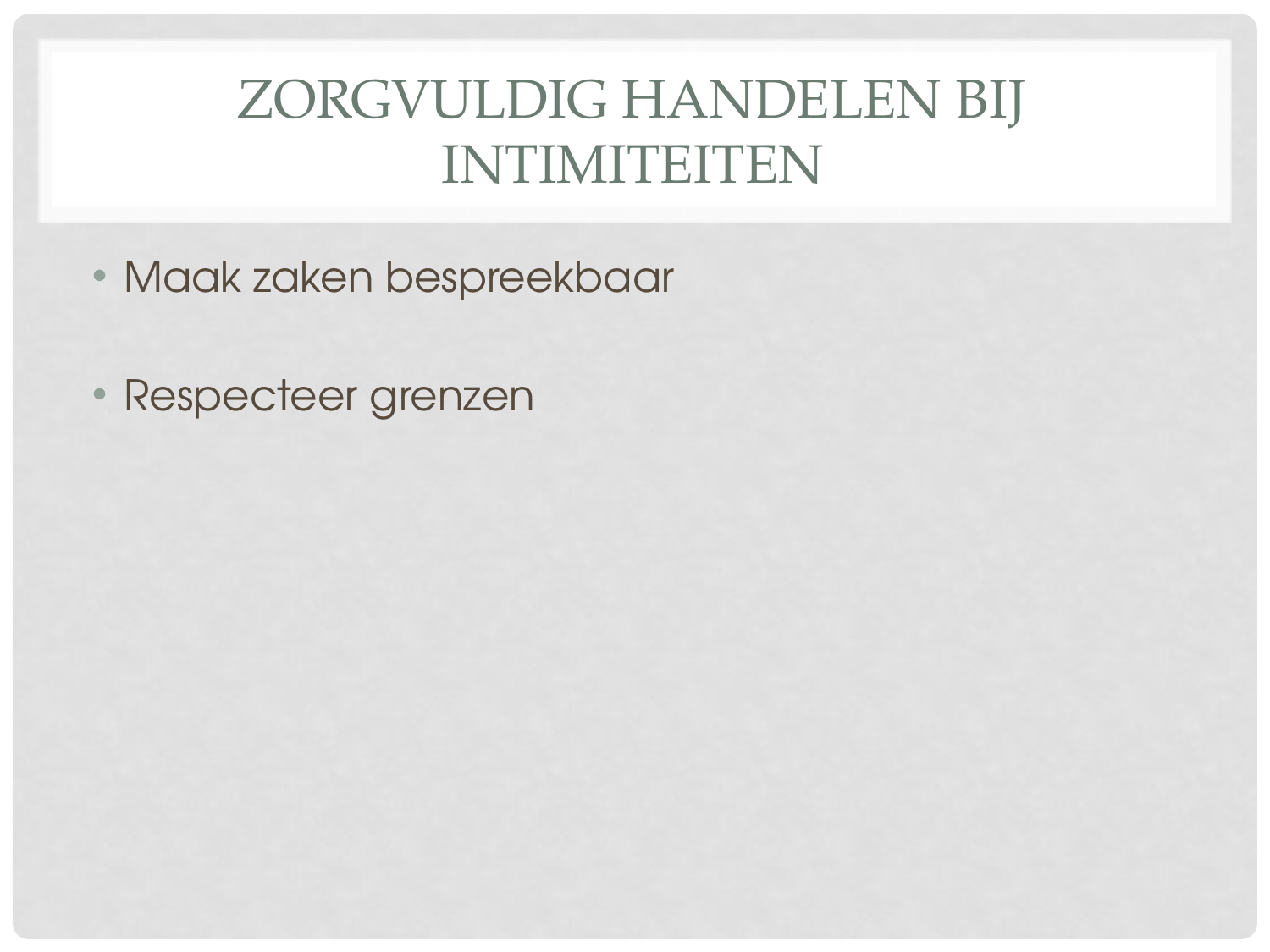

# Zorgvuldig handelen bij intimiteiten
Maak zaken bespreekbaar

Respecteer grenzen